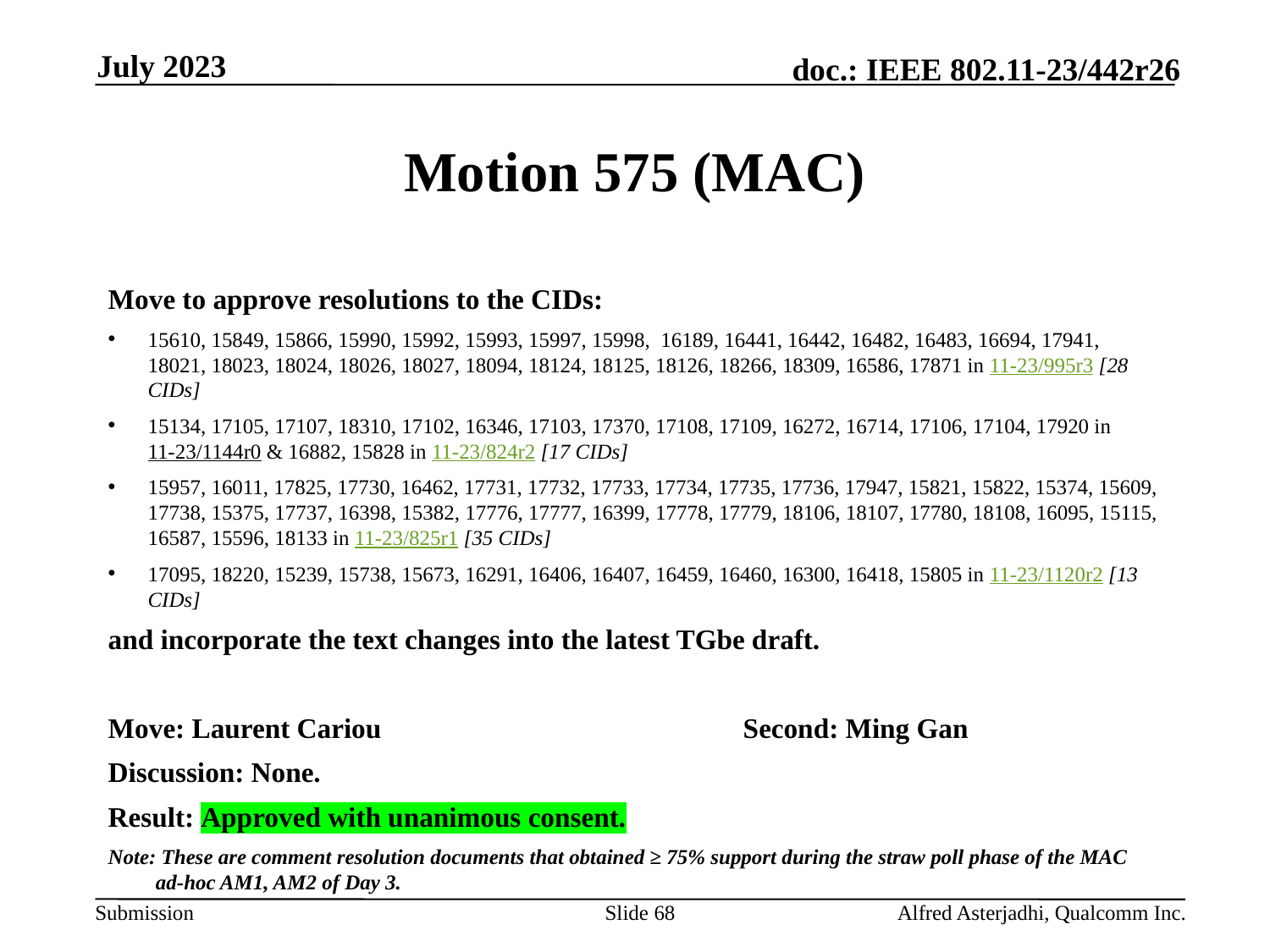

July 2023
# Motion 575 (MAC)
Move to approve resolutions to the CIDs:
15610, 15849, 15866, 15990, 15992, 15993, 15997, 15998,  16189, 16441, 16442, 16482, 16483, 16694, 17941, 18021, 18023, 18024, 18026, 18027, 18094, 18124, 18125, 18126, 18266, 18309, 16586, 17871 in 11-23/995r3 [28 CIDs]
15134, 17105, 17107, 18310, 17102, 16346, 17103, 17370, 17108, 17109, 16272, 16714, 17106, 17104, 17920 in 11-23/1144r0 & 16882, 15828 in 11-23/824r2 [17 CIDs]
15957, 16011, 17825, 17730, 16462, 17731, 17732, 17733, 17734, 17735, 17736, 17947, 15821, 15822, 15374, 15609, 17738, 15375, 17737, 16398, 15382, 17776, 17777, 16399, 17778, 17779, 18106, 18107, 17780, 18108, 16095, 15115, 16587, 15596, 18133 in 11-23/825r1 [35 CIDs]
17095, 18220, 15239, 15738, 15673, 16291, 16406, 16407, 16459, 16460, 16300, 16418, 15805 in 11-23/1120r2 [13 CIDs]
and incorporate the text changes into the latest TGbe draft.

Move: Laurent Cariou			Second: Ming Gan
Discussion: None.
Result: Approved with unanimous consent.
Note: These are comment resolution documents that obtained ≥ 75% support during the straw poll phase of the MAC ad-hoc AM1, AM2 of Day 3.
Slide 68
Alfred Asterjadhi, Qualcomm Inc.